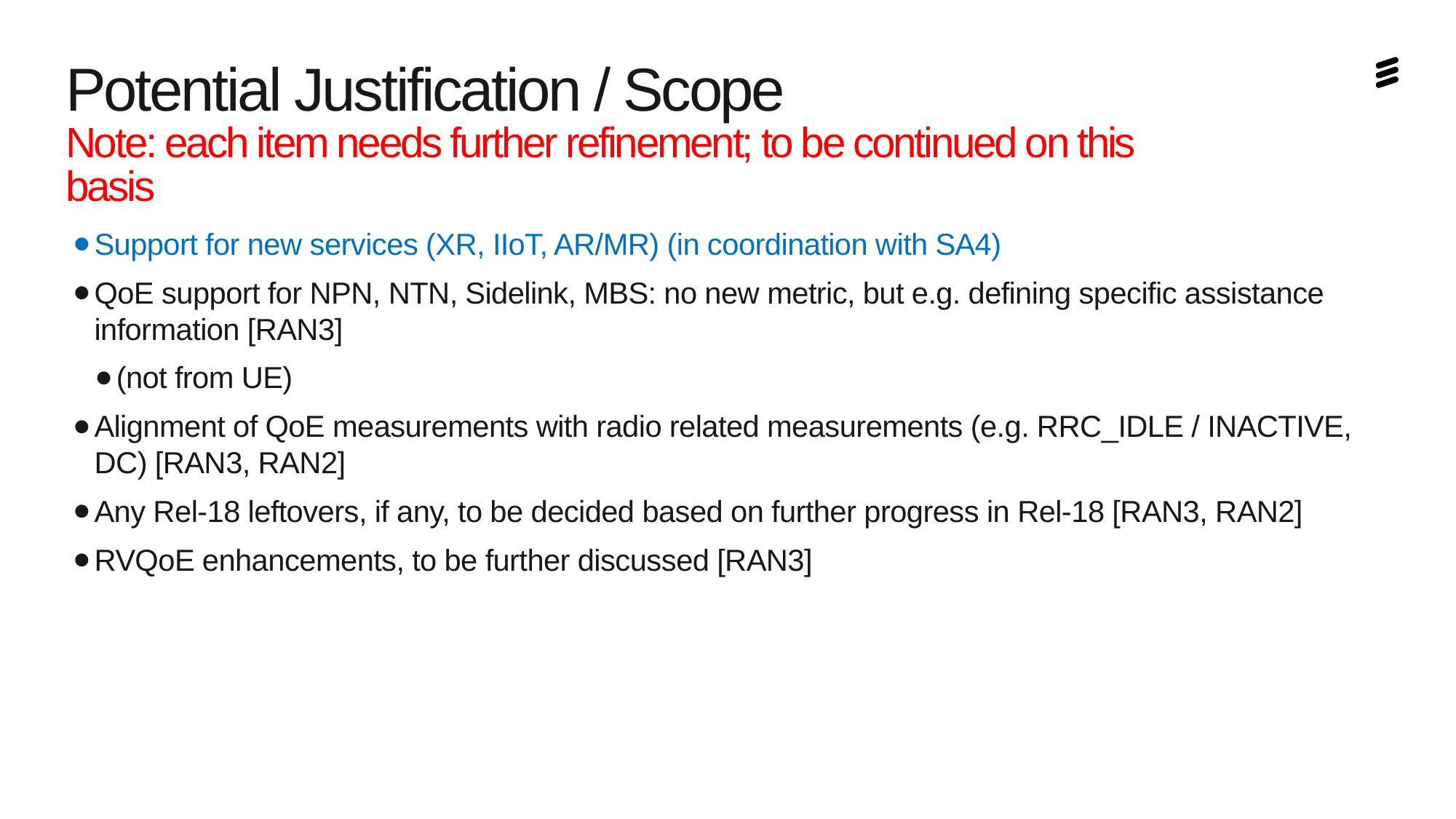

# Potential Justification / Scope Note: each item needs further refinement; to be continued on this basis
Support for new services (XR, IIoT, AR/MR) (in coordination with SA4)
QoE support for NPN, NTN, Sidelink, MBS: no new metric, but e.g. defining specific assistance information [RAN3]
(not from UE)
Alignment of QoE measurements with radio related measurements (e.g. RRC_IDLE / INACTIVE, DC) [RAN3, RAN2]
Any Rel-18 leftovers, if any, to be decided based on further progress in Rel-18 [RAN3, RAN2]
RVQoE enhancements, to be further discussed [RAN3]